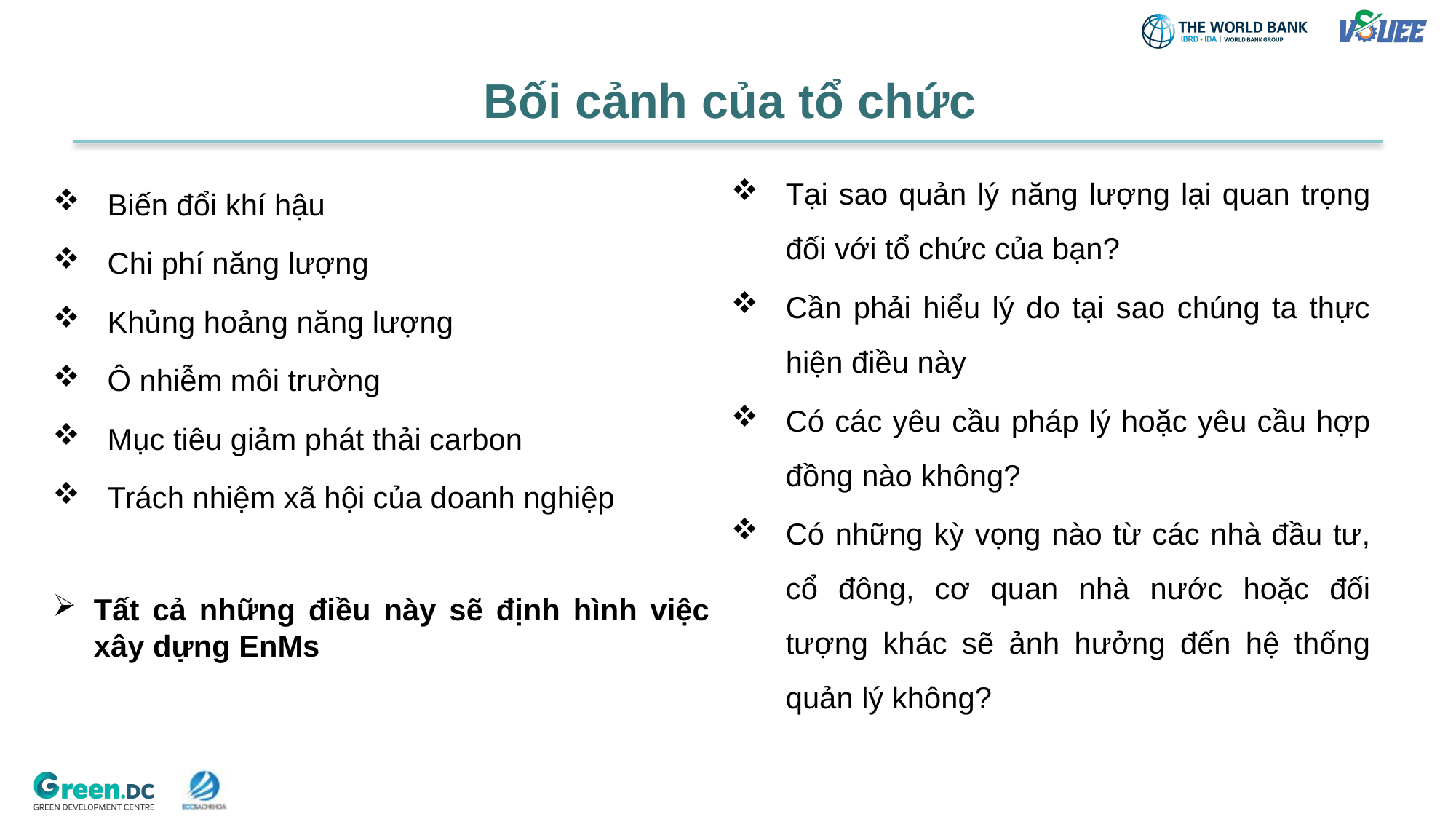

Bối cảnh của tổ chức
Tại sao quản lý năng lượng lại quan trọng đối với tổ chức của bạn?
Cần phải hiểu lý do tại sao chúng ta thực hiện điều này
Có các yêu cầu pháp lý hoặc yêu cầu hợp đồng nào không?
Có những kỳ vọng nào từ các nhà đầu tư, cổ đông, cơ quan nhà nước hoặc đối tượng khác sẽ ảnh hưởng đến hệ thống quản lý không?
Biến đổi khí hậu
Chi phí năng lượng
Khủng hoảng năng lượng
Ô nhiễm môi trường
Mục tiêu giảm phát thải carbon
Trách nhiệm xã hội của doanh nghiệp
Tất cả những điều này sẽ định hình việc xây dựng EnMs